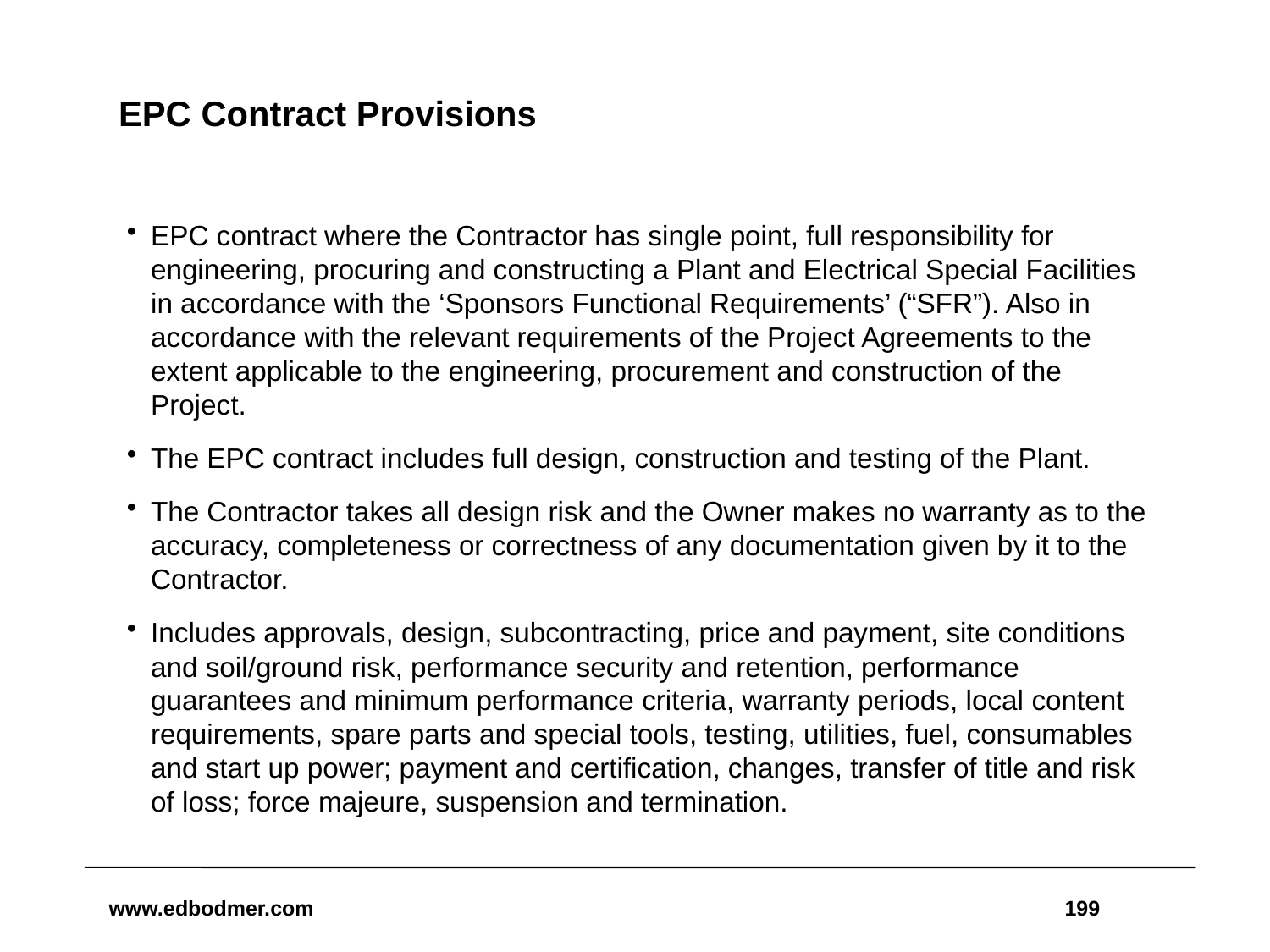

# EPC Contract Provisions
EPC contract where the Contractor has single point, full responsibility for engineering, procuring and constructing a Plant and Electrical Special Facilities in accordance with the ‘Sponsors Functional Requirements’ (“SFR”). Also in accordance with the relevant requirements of the Project Agreements to the extent applicable to the engineering, procurement and construction of the Project.
The EPC contract includes full design, construction and testing of the Plant.
The Contractor takes all design risk and the Owner makes no warranty as to the accuracy, completeness or correctness of any documentation given by it to the Contractor.
Includes approvals, design, subcontracting, price and payment, site conditions and soil/ground risk, performance security and retention, performance guarantees and minimum performance criteria, warranty periods, local content requirements, spare parts and special tools, testing, utilities, fuel, consumables and start up power; payment and certification, changes, transfer of title and risk of loss; force majeure, suspension and termination.